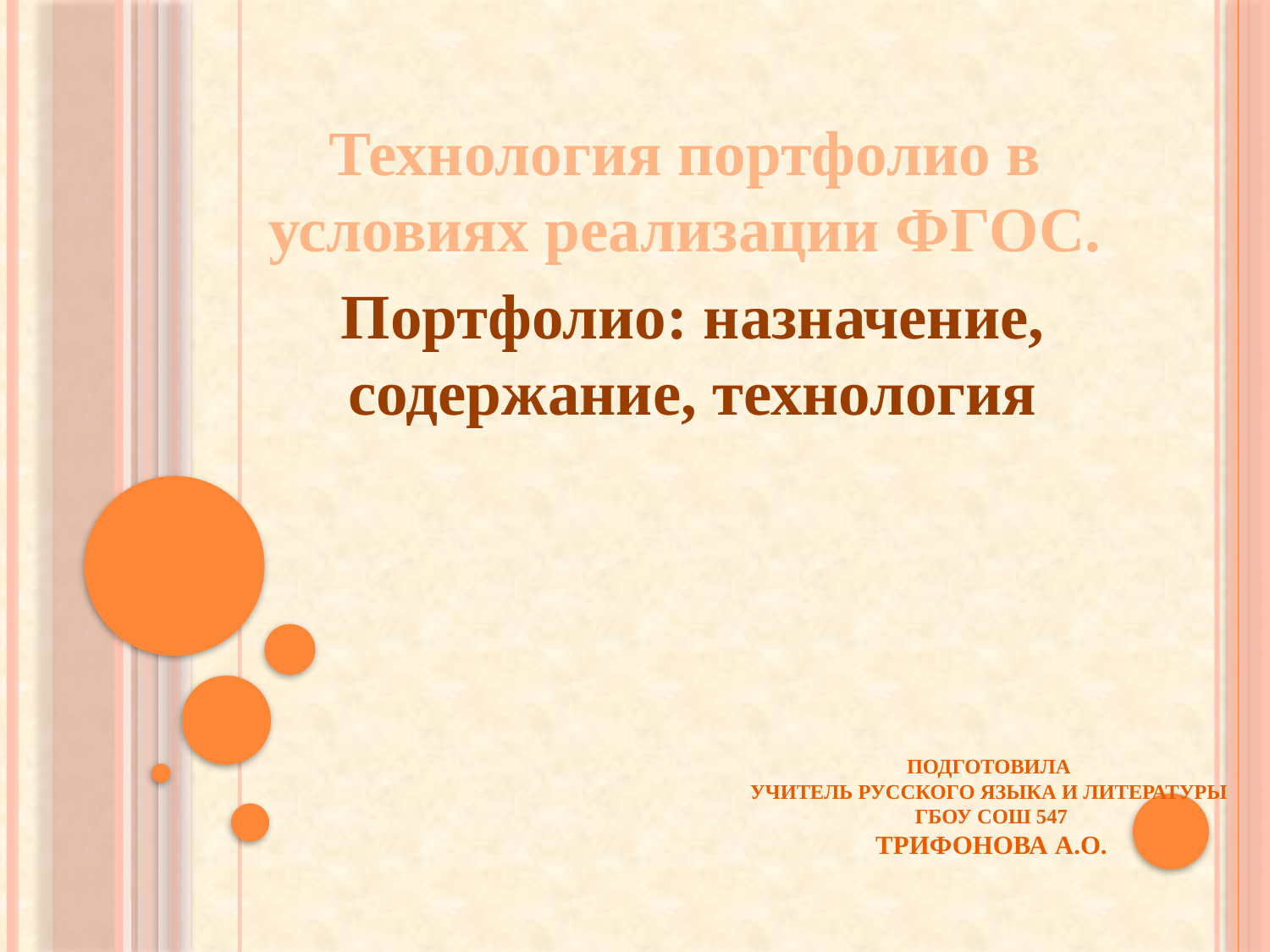

Технология портфолио в условиях реализации ФГОС.
 Портфолио: назначение,
 содержание, технология
# Подготовила учитель русского языка и литературы ГБОУ СОШ 547 Трифонова А.О.